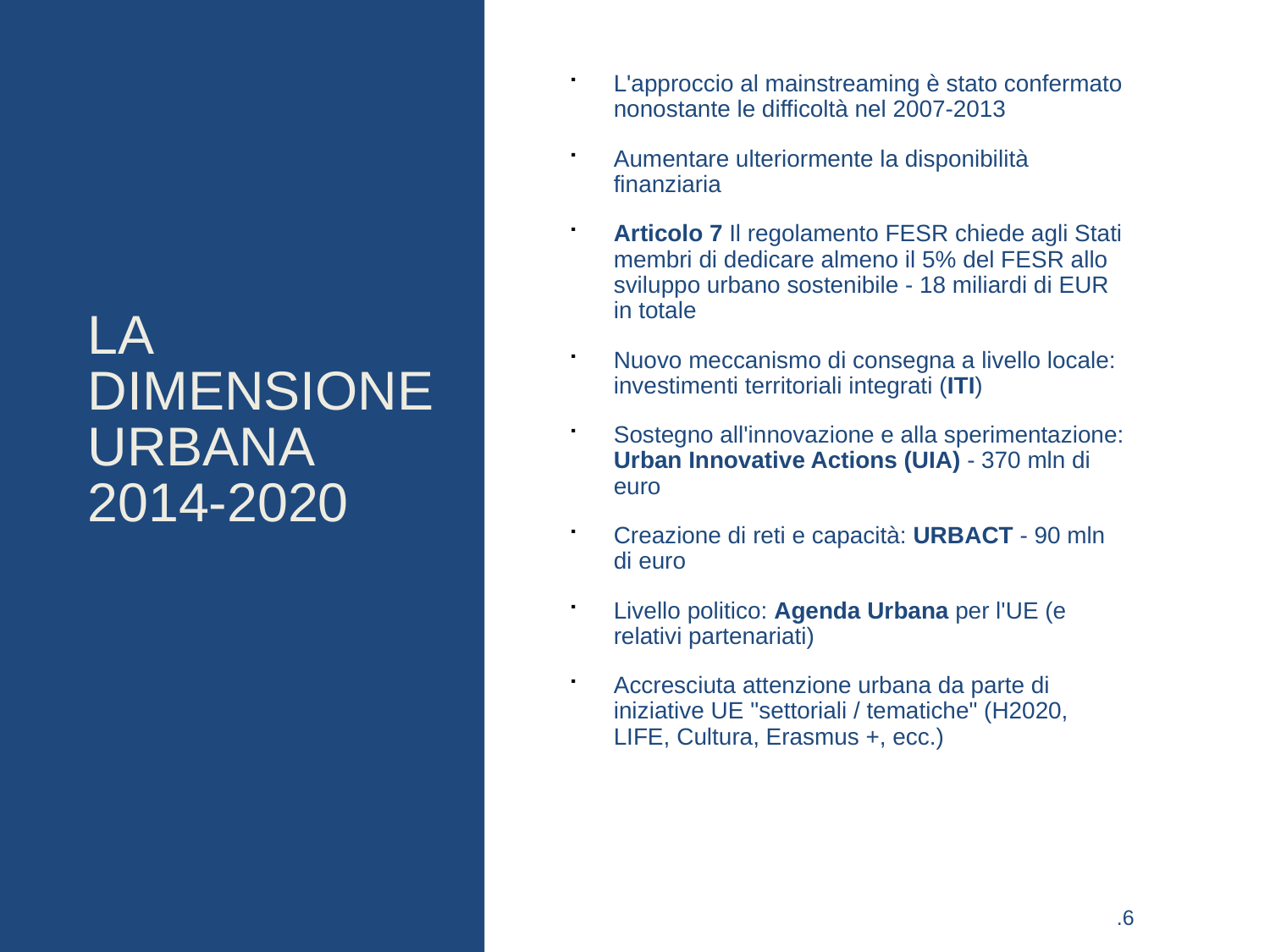

L'approccio al mainstreaming è stato confermato nonostante le difficoltà nel 2007-2013
Aumentare ulteriormente la disponibilità finanziaria
Articolo 7 Il regolamento FESR chiede agli Stati membri di dedicare almeno il 5% del FESR allo sviluppo urbano sostenibile - 18 miliardi di EUR in totale
Nuovo meccanismo di consegna a livello locale: investimenti territoriali integrati (ITI)
Sostegno all'innovazione e alla sperimentazione: Urban Innovative Actions (UIA) - 370 mln di euro
Creazione di reti e capacità: URBACT - 90 mln di euro
Livello politico: Agenda Urbana per l'UE (e relativi partenariati)
Accresciuta attenzione urbana da parte di iniziative UE "settoriali / tematiche" (H2020, LIFE, Cultura, Erasmus +, ecc.)
# La dimensione Urbana 2014-2020
.6